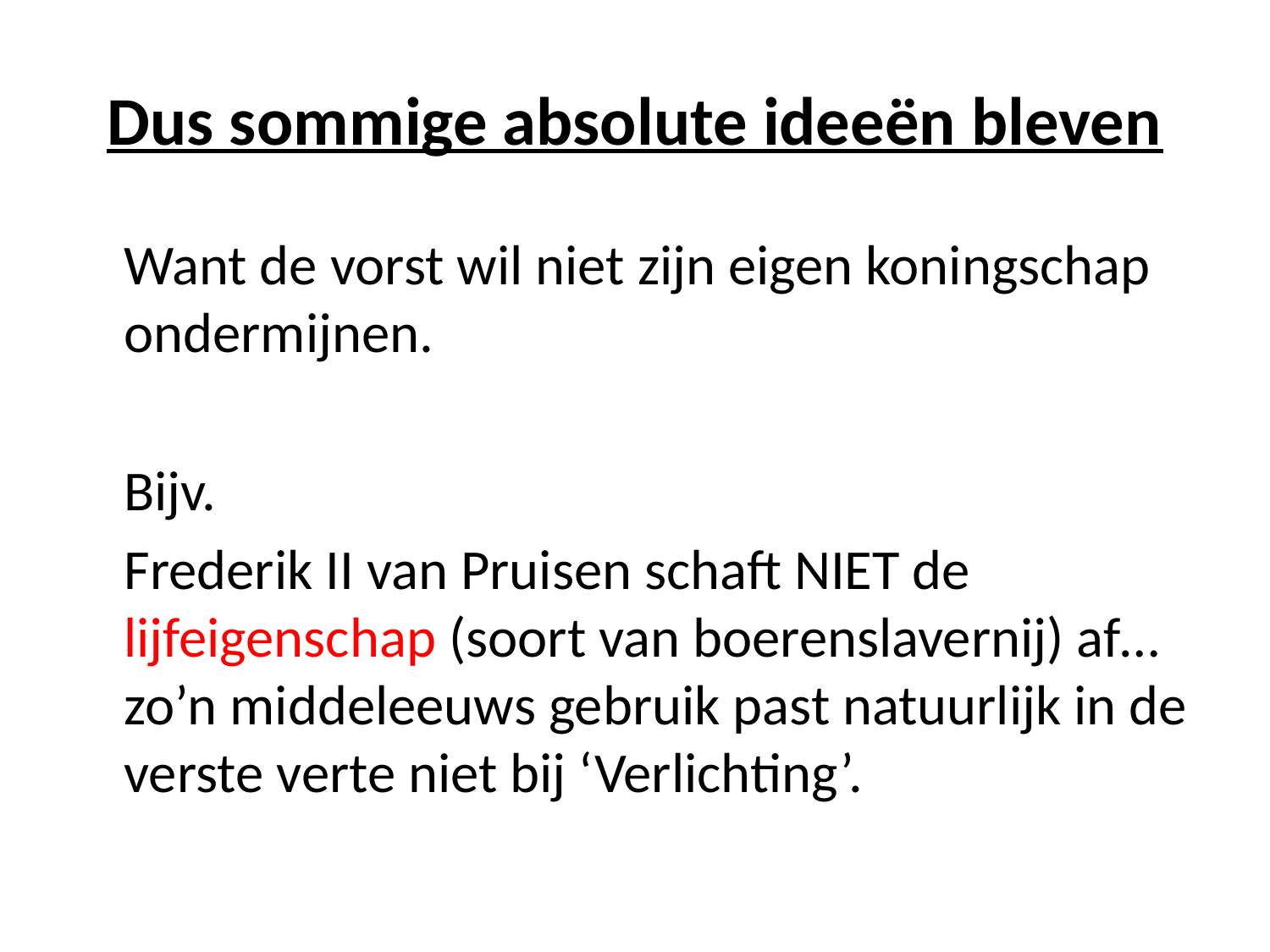

# Dus sommige absolute ideeën bleven
	Want de vorst wil niet zijn eigen koningschap ondermijnen.

	Bijv.
	Frederik II van Pruisen schaft NIET de lijfeigenschap (soort van boerenslavernij) af…  zo’n middeleeuws gebruik past natuurlijk in de verste verte niet bij ‘Verlichting’.